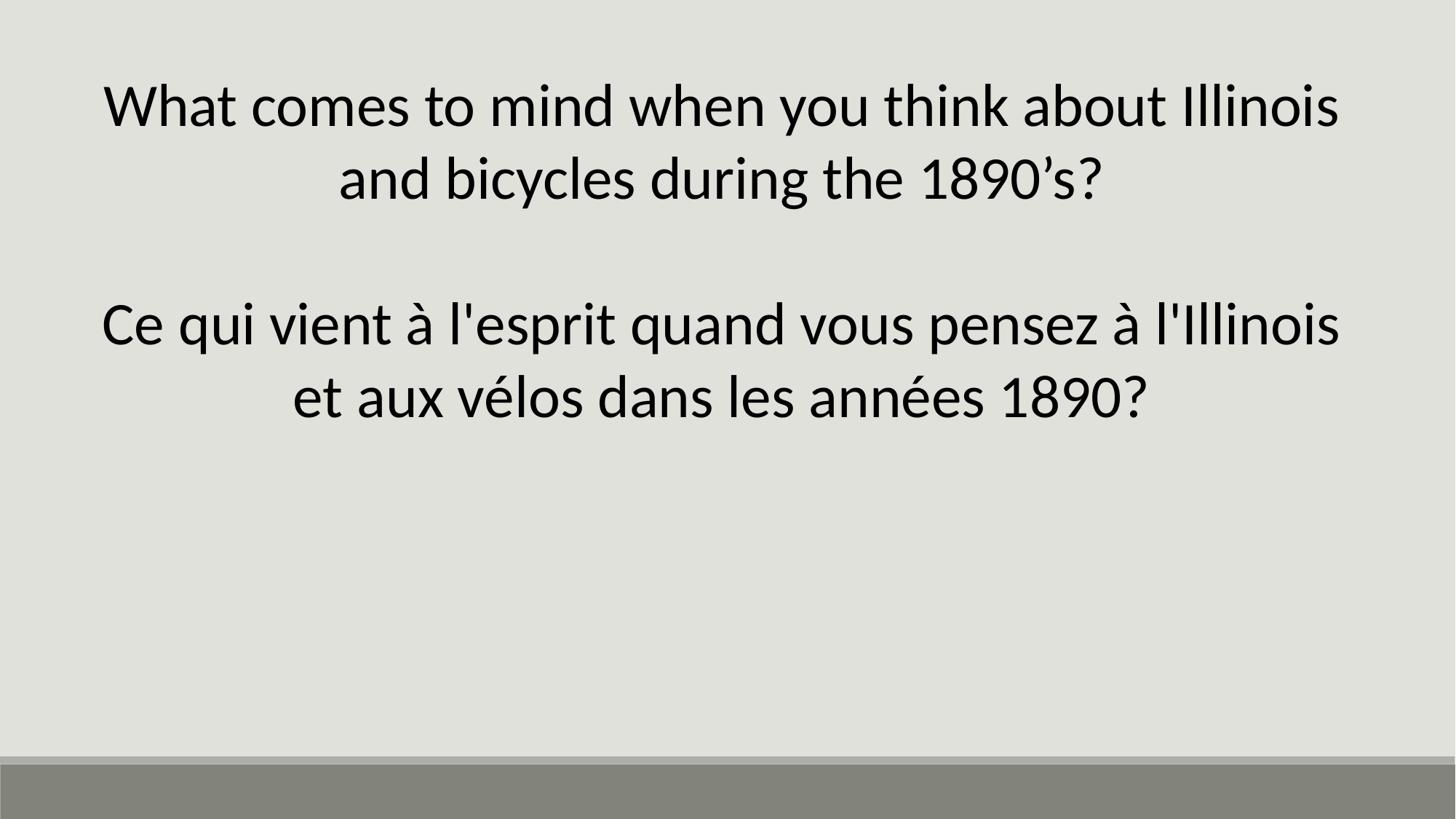

What comes to mind when you think about Illinois and bicycles during the 1890’s?

Ce qui vient à l'esprit quand vous pensez à l'Illinois et aux vélos dans les années 1890?